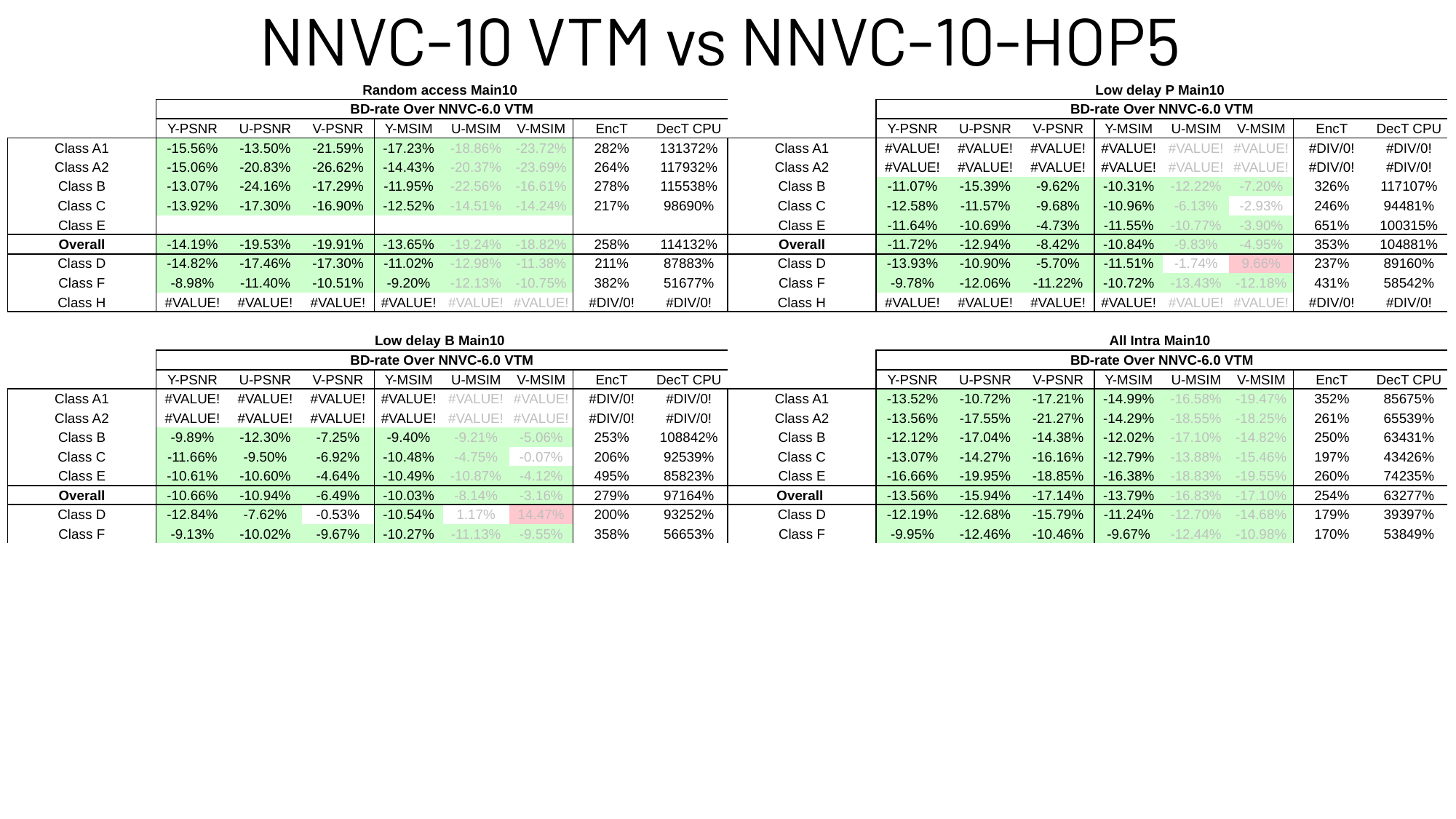

# NNVC-10 VTM vs NNVC-10-HOP5
|  | Random access Main10 |  |  |  |  |  |  |  |
| --- | --- | --- | --- | --- | --- | --- | --- | --- |
|  | BD-rate Over NNVC-6.0 VTM |  |  |  |  |  |  |  |
|  | Y-PSNR | U-PSNR | V-PSNR | Y-MSIM | U-MSIM | V-MSIM | EncT | DecT CPU |
| Class A1 | -15.56% | -13.50% | -21.59% | -17.23% | -18.86% | -23.72% | 282% | 131372% |
| Class A2 | -15.06% | -20.83% | -26.62% | -14.43% | -20.37% | -23.69% | 264% | 117932% |
| Class B | -13.07% | -24.16% | -17.29% | -11.95% | -22.56% | -16.61% | 278% | 115538% |
| Class C | -13.92% | -17.30% | -16.90% | -12.52% | -14.51% | -14.24% | 217% | 98690% |
| Class E |  |  |  |  |  |  |  |  |
| Overall | -14.19% | -19.53% | -19.91% | -13.65% | -19.24% | -18.82% | 258% | 114132% |
| Class D | -14.82% | -17.46% | -17.30% | -11.02% | -12.98% | -11.38% | 211% | 87883% |
| Class F | -8.98% | -11.40% | -10.51% | -9.20% | -12.13% | -10.75% | 382% | 51677% |
| Class H | #VALUE! | #VALUE! | #VALUE! | #VALUE! | #VALUE! | #VALUE! | #DIV/0! | #DIV/0! |
|  |  |  |  |  |  |  |  |  |
|  | Low delay B Main10 |  |  |  |  |  |  |  |
|  | BD-rate Over NNVC-6.0 VTM |  |  |  |  |  |  |  |
|  | Y-PSNR | U-PSNR | V-PSNR | Y-MSIM | U-MSIM | V-MSIM | EncT | DecT CPU |
| Class A1 | #VALUE! | #VALUE! | #VALUE! | #VALUE! | #VALUE! | #VALUE! | #DIV/0! | #DIV/0! |
| Class A2 | #VALUE! | #VALUE! | #VALUE! | #VALUE! | #VALUE! | #VALUE! | #DIV/0! | #DIV/0! |
| Class B | -9.89% | -12.30% | -7.25% | -9.40% | -9.21% | -5.06% | 253% | 108842% |
| Class C | -11.66% | -9.50% | -6.92% | -10.48% | -4.75% | -0.07% | 206% | 92539% |
| Class E | -10.61% | -10.60% | -4.64% | -10.49% | -10.87% | -4.12% | 495% | 85823% |
| Overall | -10.66% | -10.94% | -6.49% | -10.03% | -8.14% | -3.16% | 279% | 97164% |
| Class D | -12.84% | -7.62% | -0.53% | -10.54% | 1.17% | 14.47% | 200% | 93252% |
| Class F | -9.13% | -10.02% | -9.67% | -10.27% | -11.13% | -9.55% | 358% | 56653% |
|  | Low delay P Main10 |  |  |  |  |  |  |  |
| --- | --- | --- | --- | --- | --- | --- | --- | --- |
|  | BD-rate Over NNVC-6.0 VTM |  |  |  |  |  |  |  |
|  | Y-PSNR | U-PSNR | V-PSNR | Y-MSIM | U-MSIM | V-MSIM | EncT | DecT CPU |
| Class A1 | #VALUE! | #VALUE! | #VALUE! | #VALUE! | #VALUE! | #VALUE! | #DIV/0! | #DIV/0! |
| Class A2 | #VALUE! | #VALUE! | #VALUE! | #VALUE! | #VALUE! | #VALUE! | #DIV/0! | #DIV/0! |
| Class B | -11.07% | -15.39% | -9.62% | -10.31% | -12.22% | -7.20% | 326% | 117107% |
| Class C | -12.58% | -11.57% | -9.68% | -10.96% | -6.13% | -2.93% | 246% | 94481% |
| Class E | -11.64% | -10.69% | -4.73% | -11.55% | -10.77% | -3.90% | 651% | 100315% |
| Overall | -11.72% | -12.94% | -8.42% | -10.84% | -9.83% | -4.95% | 353% | 104881% |
| Class D | -13.93% | -10.90% | -5.70% | -11.51% | -1.74% | 9.66% | 237% | 89160% |
| Class F | -9.78% | -12.06% | -11.22% | -10.72% | -13.43% | -12.18% | 431% | 58542% |
| Class H | #VALUE! | #VALUE! | #VALUE! | #VALUE! | #VALUE! | #VALUE! | #DIV/0! | #DIV/0! |
|  |  |  |  |  |  |  |  |  |
|  | All Intra Main10 |  |  |  |  |  |  |  |
|  | BD-rate Over NNVC-6.0 VTM |  |  |  |  |  |  |  |
|  | Y-PSNR | U-PSNR | V-PSNR | Y-MSIM | U-MSIM | V-MSIM | EncT | DecT CPU |
| Class A1 | -13.52% | -10.72% | -17.21% | -14.99% | -16.58% | -19.47% | 352% | 85675% |
| Class A2 | -13.56% | -17.55% | -21.27% | -14.29% | -18.55% | -18.25% | 261% | 65539% |
| Class B | -12.12% | -17.04% | -14.38% | -12.02% | -17.10% | -14.82% | 250% | 63431% |
| Class C | -13.07% | -14.27% | -16.16% | -12.79% | -13.88% | -15.46% | 197% | 43426% |
| Class E | -16.66% | -19.95% | -18.85% | -16.38% | -18.83% | -19.55% | 260% | 74235% |
| Overall | -13.56% | -15.94% | -17.14% | -13.79% | -16.83% | -17.10% | 254% | 63277% |
| Class D | -12.19% | -12.68% | -15.79% | -11.24% | -12.70% | -14.68% | 179% | 39397% |
| Class F | -9.95% | -12.46% | -10.46% | -9.67% | -12.44% | -10.98% | 170% | 53849% |